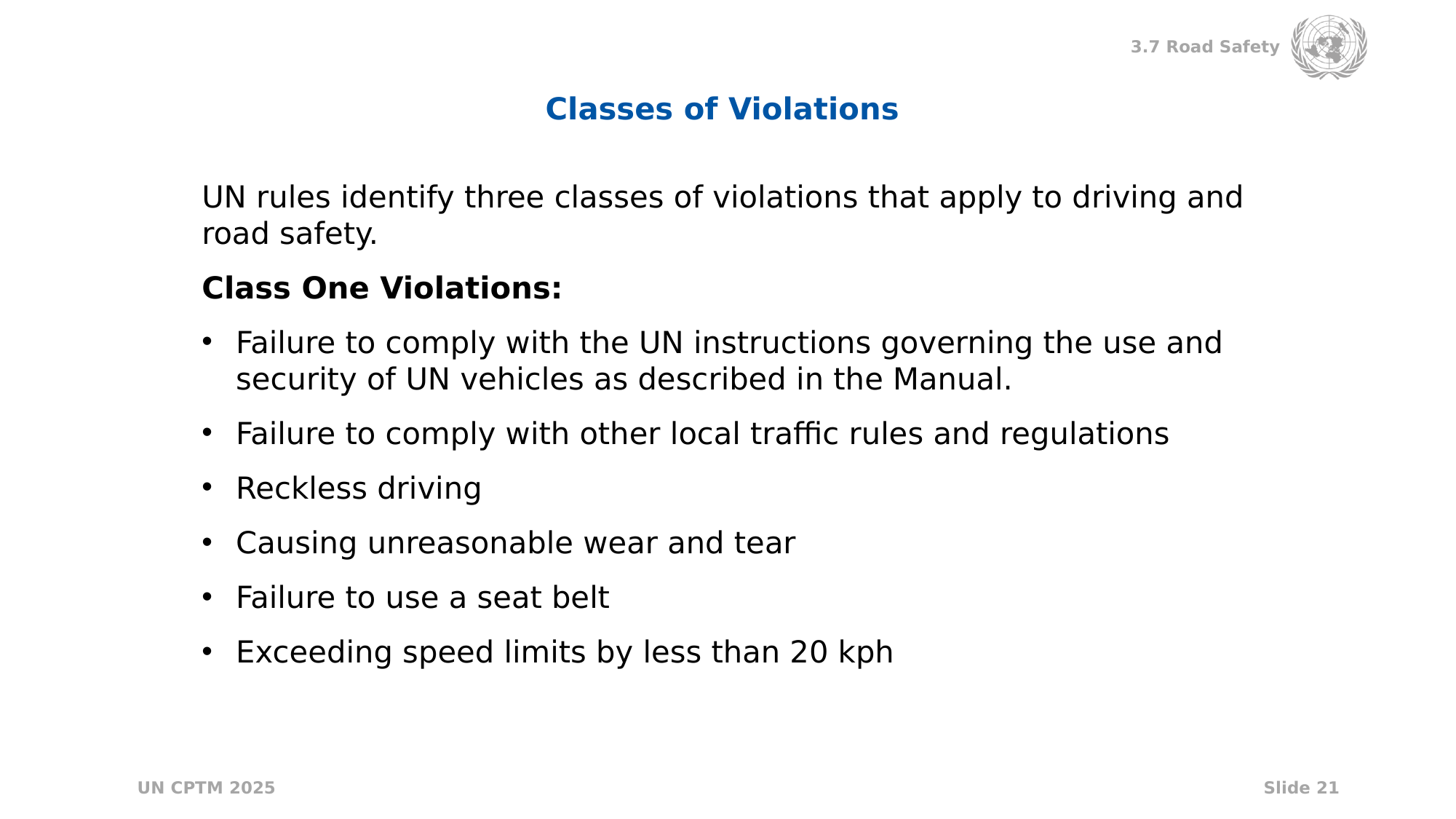

Classes of Violations
UN rules identify three classes of violations that apply to driving and road safety.
Class One Violations:
Failure to comply with the UN instructions governing the use and security of UN vehicles as described in the Manual.
Failure to comply with other local traffic rules and regulations
Reckless driving
Causing unreasonable wear and tear
Failure to use a seat belt
Exceeding speed limits by less than 20 kph